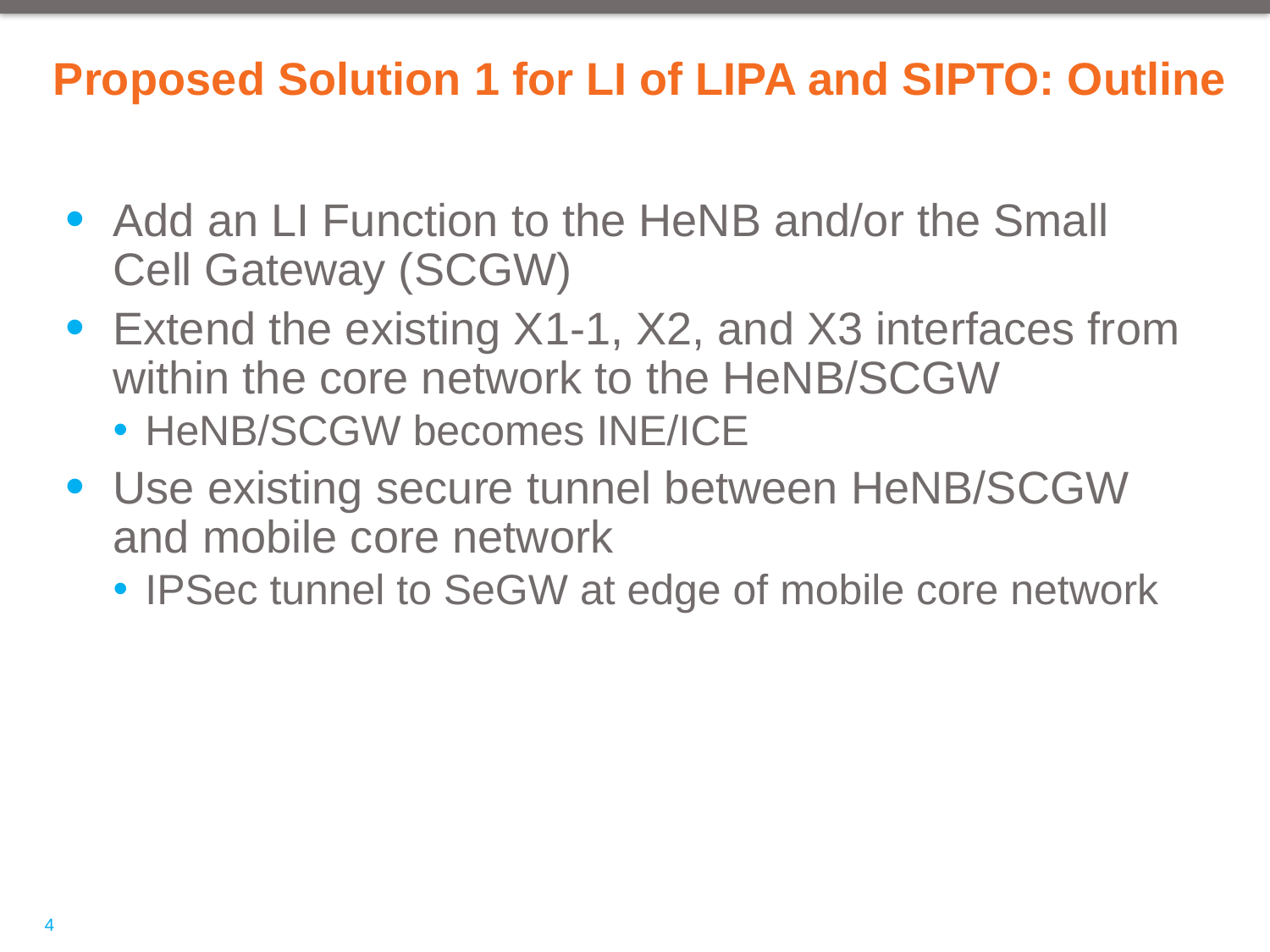

# Proposed Solution 1 for LI of LIPA and SIPTO: Outline
Add an LI Function to the HeNB and/or the Small Cell Gateway (SCGW)
Extend the existing X1-1, X2, and X3 interfaces from within the core network to the HeNB/SCGW
HeNB/SCGW becomes INE/ICE
Use existing secure tunnel between HeNB/SCGW and mobile core network
IPSec tunnel to SeGW at edge of mobile core network